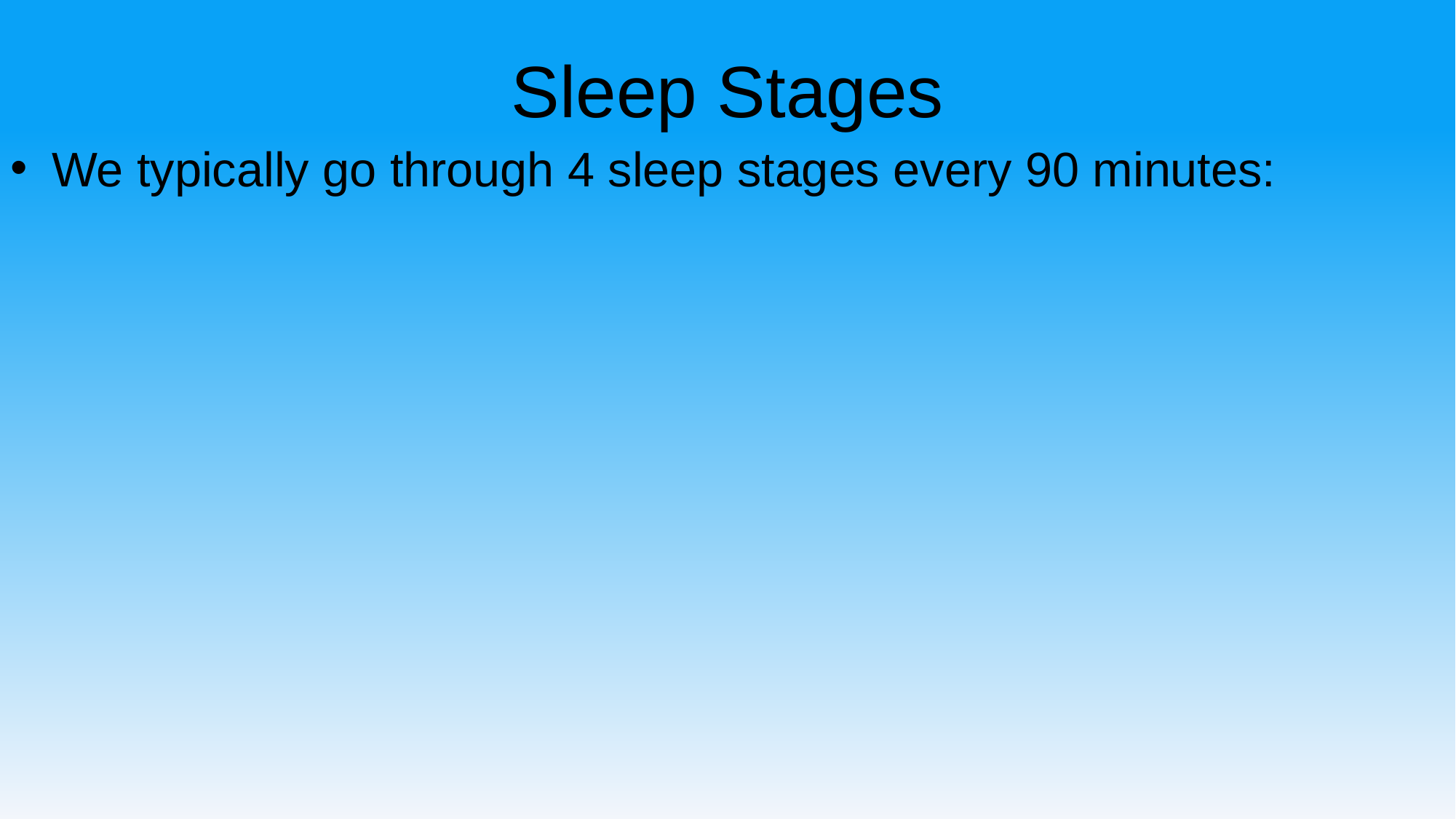

# Sleep Stages

We typically go through 4 sleep stages every 90 minutes: